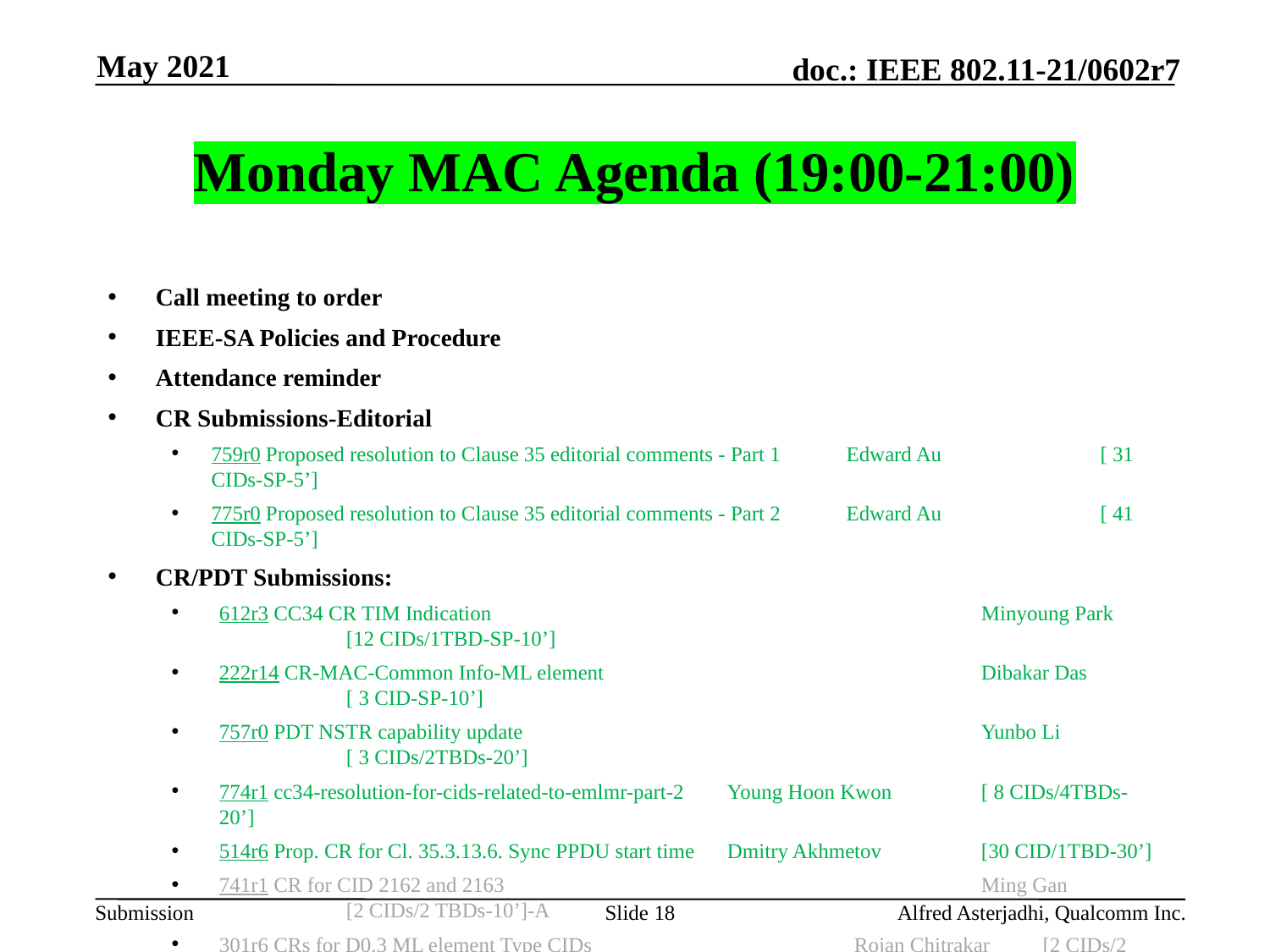

May 2021
# Monday MAC Agenda (19:00-21:00)
Call meeting to order
IEEE-SA Policies and Procedure
Attendance reminder
CR Submissions-Editorial
759r0 Proposed resolution to Clause 35 editorial comments - Part 1 	Edward Au 		[ 31 CIDs-SP-5’]
775r0 Proposed resolution to Clause 35 editorial comments - Part 2 	Edward Au 		[ 41 CIDs-SP-5’]
CR/PDT Submissions:
612r3 CC34 CR TIM Indication			 	Minyoung Park  	[12 CIDs/1TBD-SP-10’]
222r14 CR-MAC-Common Info-ML element	 		Dibakar Das              	[ 3 CID-SP-10’]
757r0 PDT NSTR capability update				Yunbo Li	    	[ 3 CIDs/2TBDs-20’]
774r1 cc34-resolution-for-cids-related-to-emlmr-part-2 	Young Hoon Kwon 	[ 8 CIDs/4TBDs-20’]
514r6 Prop. CR for Cl. 35.3.13.6. Sync PPDU start time 	Dmitry Akhmetov 	[30 CID/1TBD-30’]
741r1 CR for CID 2162 and 2163 				Ming Gan		[2 CIDs/2 TBDs-10’]-A
301r6 CRs for D0.3 ML element Type CIDs			Rojan Chitrakar          [2 CIDs/2 TBDs-SP-5’]-B
Cont.
Slide 18
Alfred Asterjadhi, Qualcomm Inc.